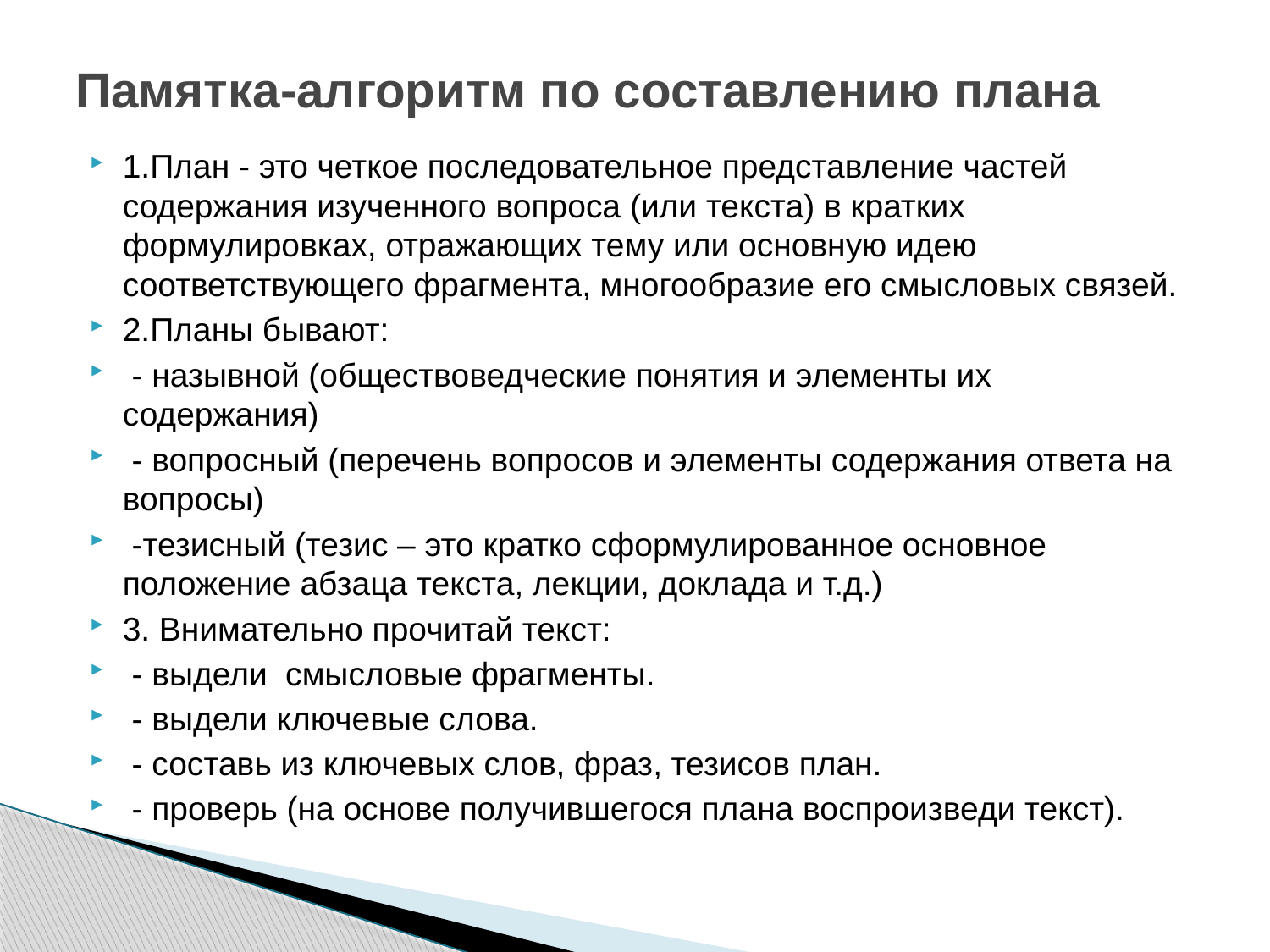

# Памятка-алгоритм по составлению плана
1.План - это четкое последовательное представление частей содержания изученного вопроса (или текста) в кратких формулировках, отражающих тему или основную идею соответствующего фрагмента, многообразие его смысловых связей.
2.Планы бывают:
 - назывной (обществоведческие понятия и элементы их содержания)
 - вопросный (перечень вопросов и элементы содержания ответа на вопросы)
 -тезисный (тезис – это кратко сформулированное основное положение абзаца текста, лекции, доклада и т.д.)
3. Внимательно прочитай текст:
 - выдели  смысловые фрагменты.
 - выдели ключевые слова.
 - составь из ключевых слов, фраз, тезисов план.
 - проверь (на основе получившегося плана воспроизведи текст).